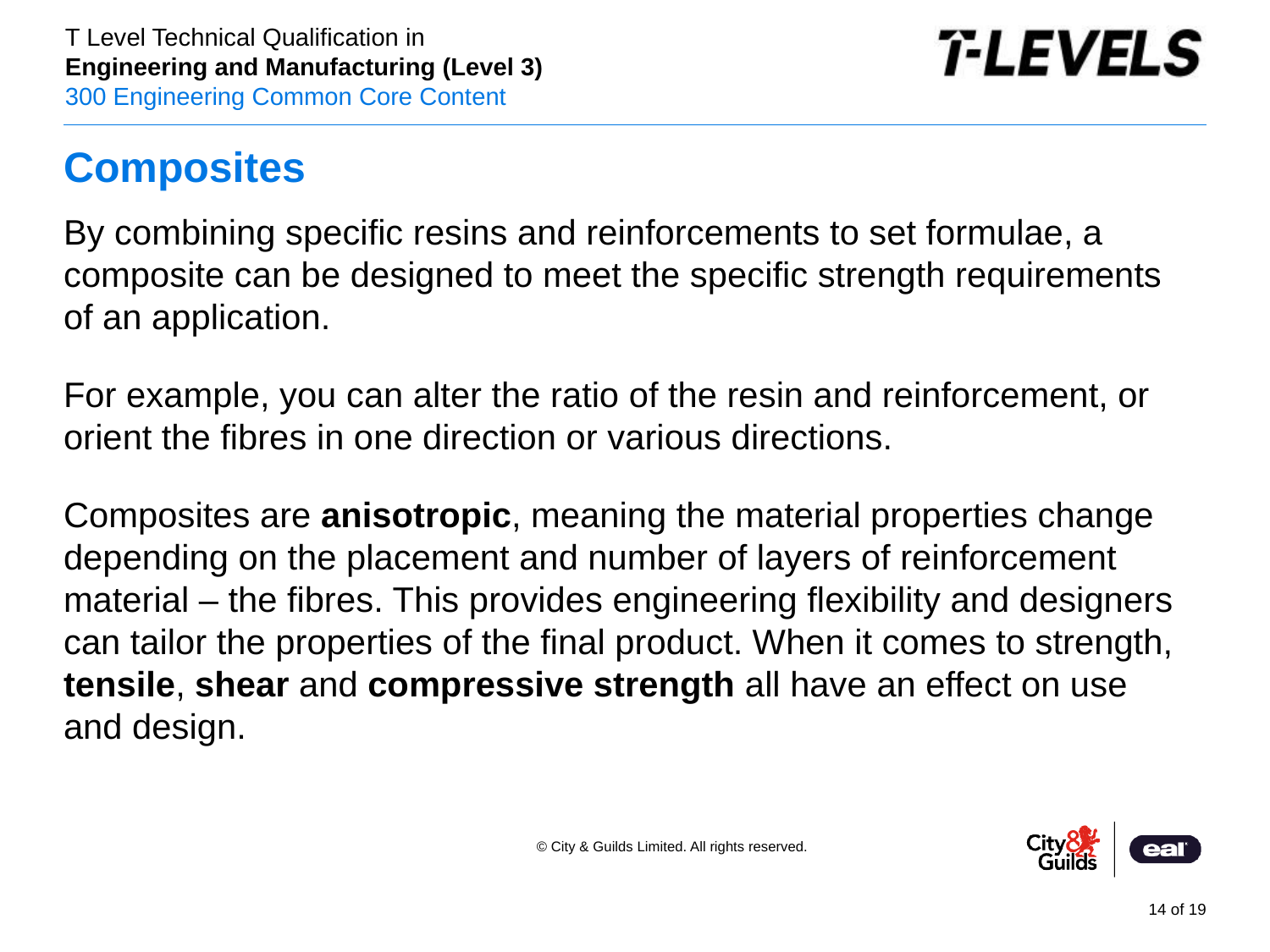

# Composites
By combining specific resins and reinforcements to set formulae, a composite can be designed to meet the specific strength requirements of an application.
For example, you can alter the ratio of the resin and reinforcement, or orient the fibres in one direction or various directions.
Composites are anisotropic, meaning the material properties change depending on the placement and number of layers of reinforcement material – the fibres. This provides engineering flexibility and designers can tailor the properties of the final product. When it comes to strength, tensile, shear and compressive strength all have an effect on use and design.